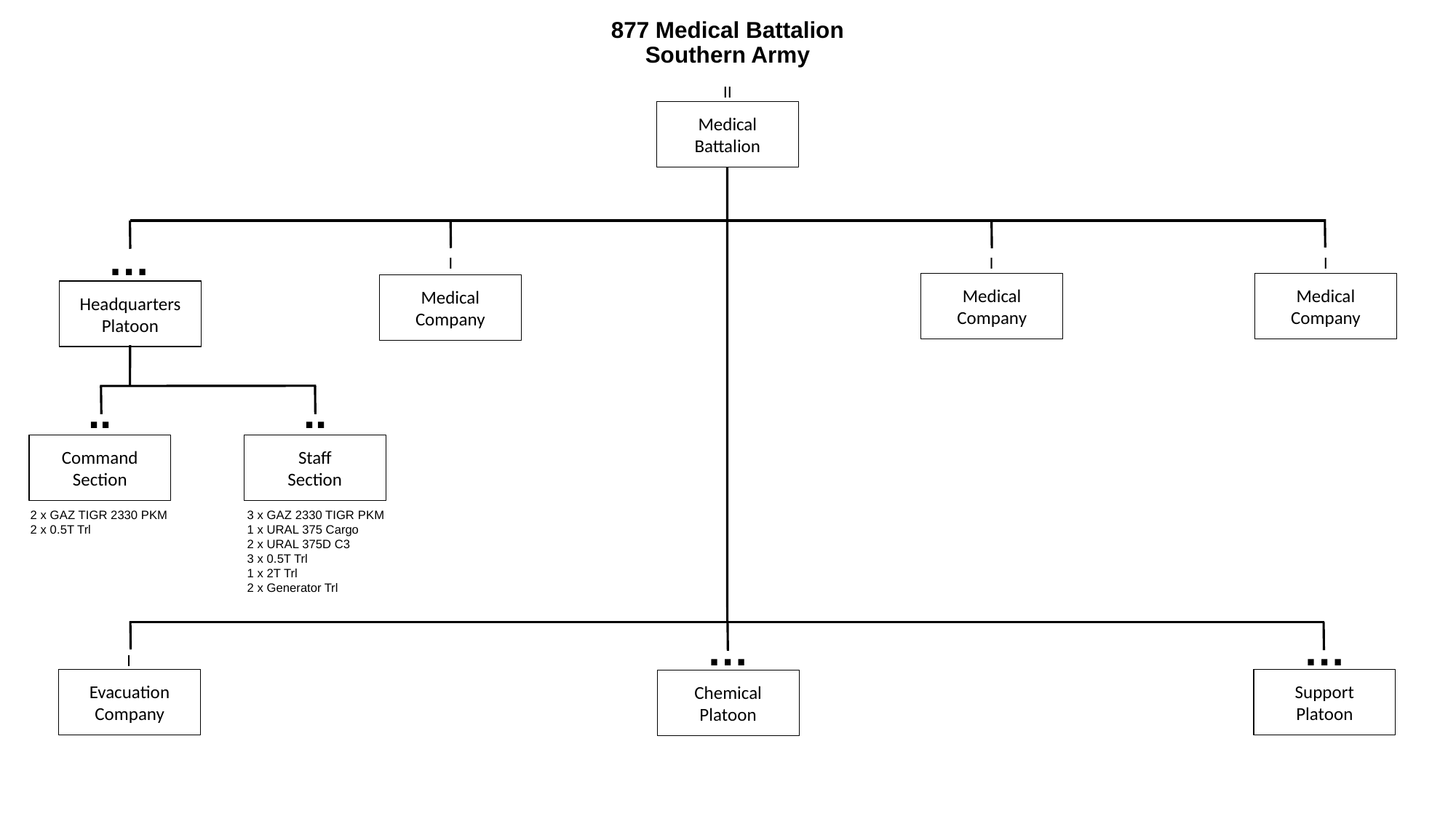

# 877 Medical Battalion Southern Army
II
Medical
Battalion
…
I
I
I
Medical
Company
Medical
Company
Medical
Company
Headquarters
Platoon
..
..
Command
Section
Staff
Section
2 x GAZ TIGR 2330 PKM
2 x 0.5T Trl
3 x GAZ 2330 TIGR PKM
1 x URAL 375 Cargo
2 x URAL 375D C3
3 x 0.5T Trl
1 x 2T Trl
2 x Generator Trl
…
…
I
Evacuation
Company
Support
Platoon
Chemical
Platoon